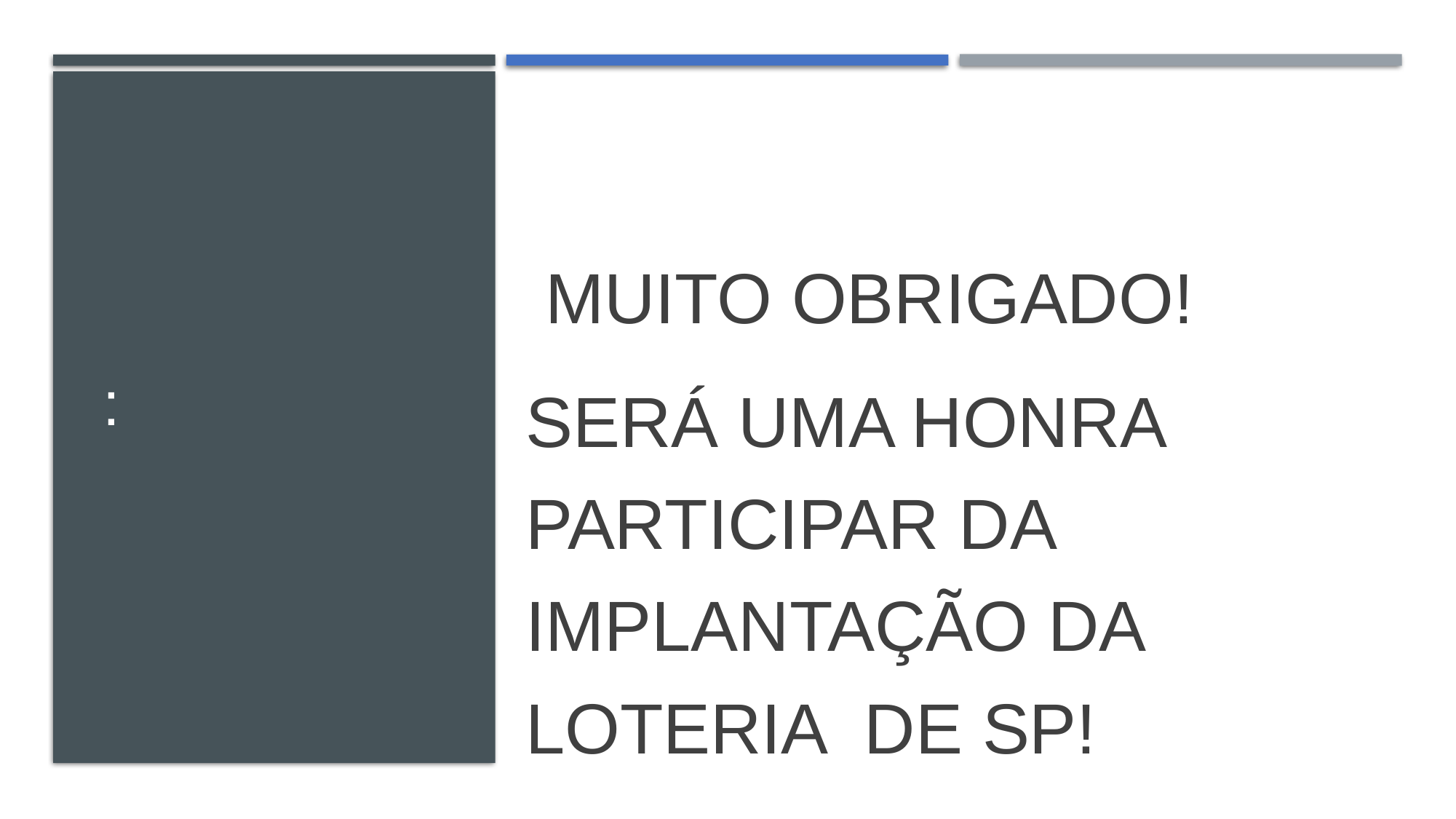

# :

 MUITO OBRIGADO!
SERÁ UMA HONRA PARTICIPAR DA IMPLANTAÇÃO DA LOTERIA  DE SP!